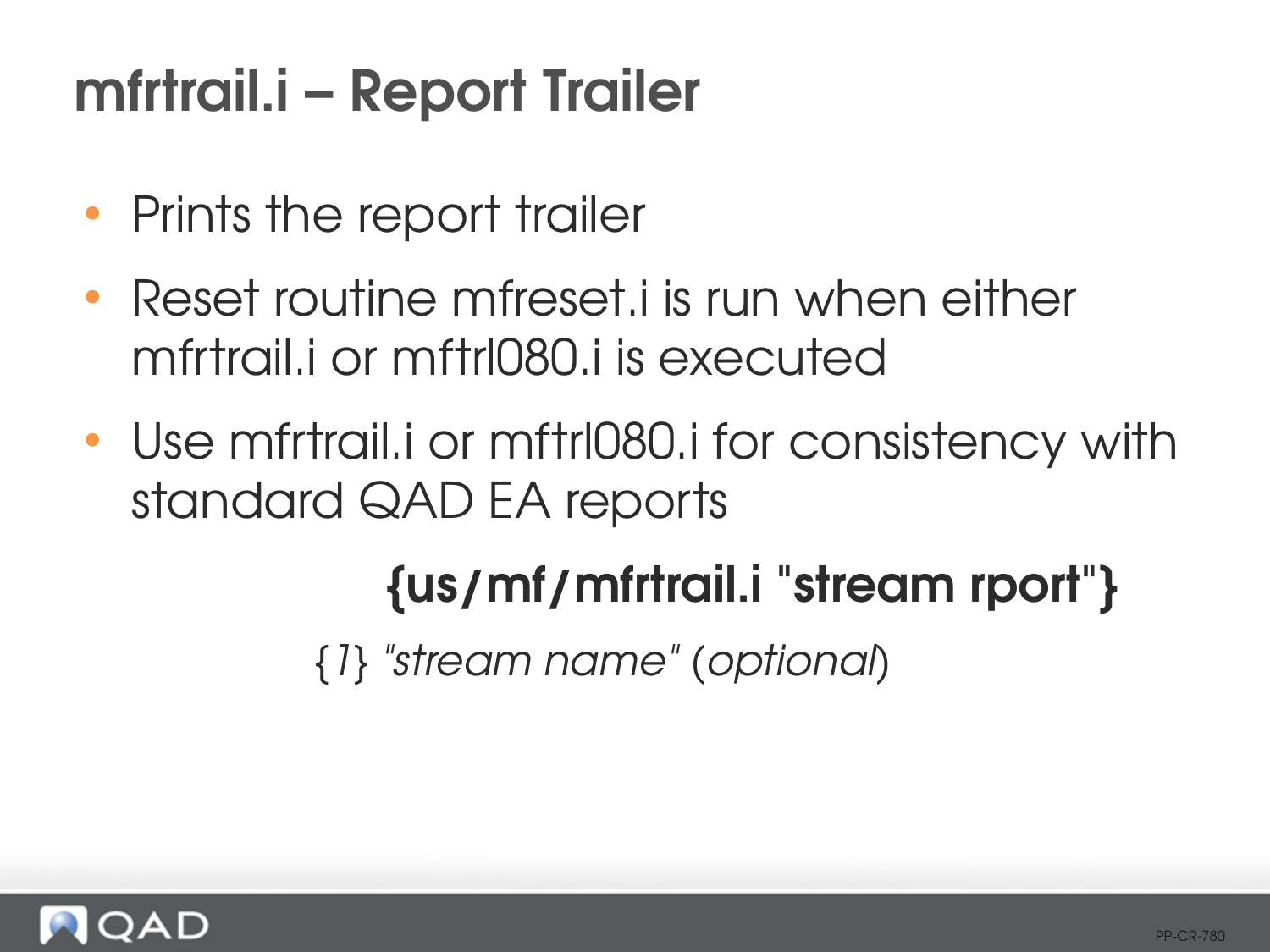

# mfrtrail.i – Report Trailer
Prints the report trailer
Reset routine mfreset.i is run when either mfrtrail.i or mftrl080.i is executed
Use mfrtrail.i or mftrl080.i for consistency with standard QAD EA reports
			{us/mf/mfrtrail.i "stream rport"}
		{1} "stream name" (optional)
PP-CR-780